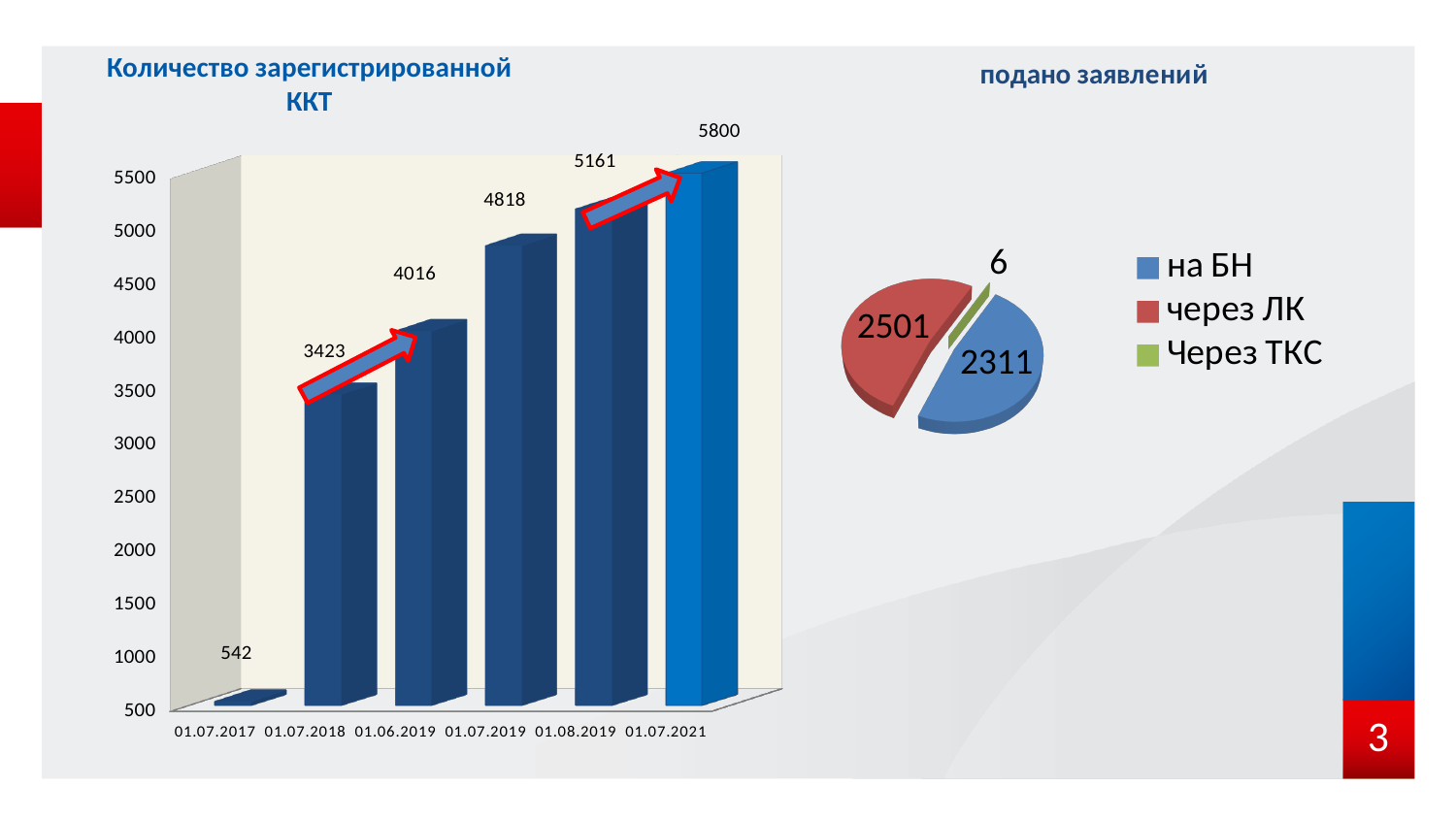

# Количество зарегистрированной ККТ

[unsupported chart]

[unsupported chart]

3